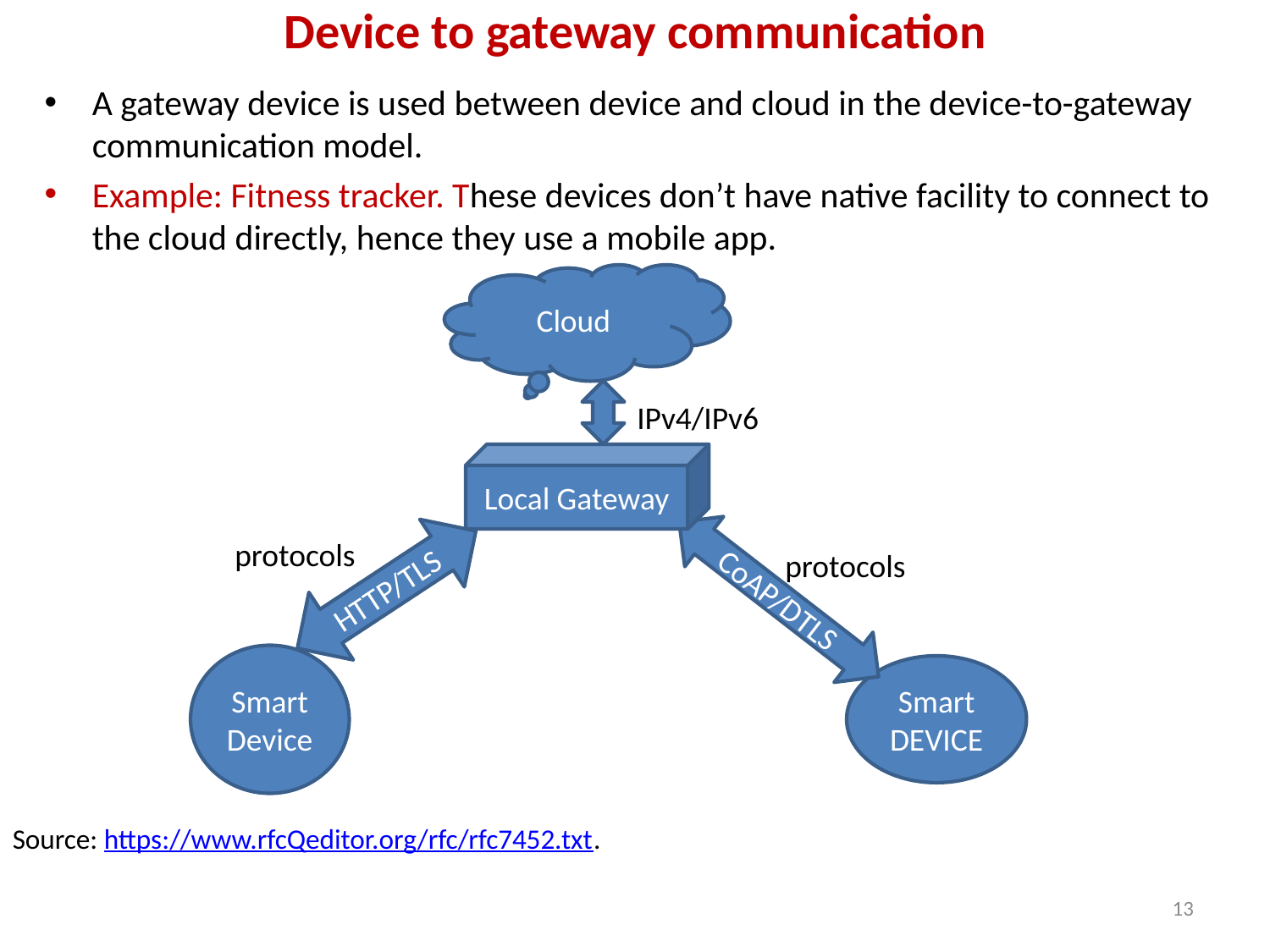

# Device to gateway communication
A gateway device is used between device and cloud in the device-to-gateway communication model.
Example: Fitness tracker. These devices don’t have native facility to connect to the cloud directly, hence they use a mobile app.

Cloud

IPv4/IPv6
Local Gateway
protocols
protocols
HTTP/TLS
CoAP/DTLS
Smart Device
Smart DEVICE
Source: https://www.rfcQeditor.org/rfc/rfc7452.txt.

13